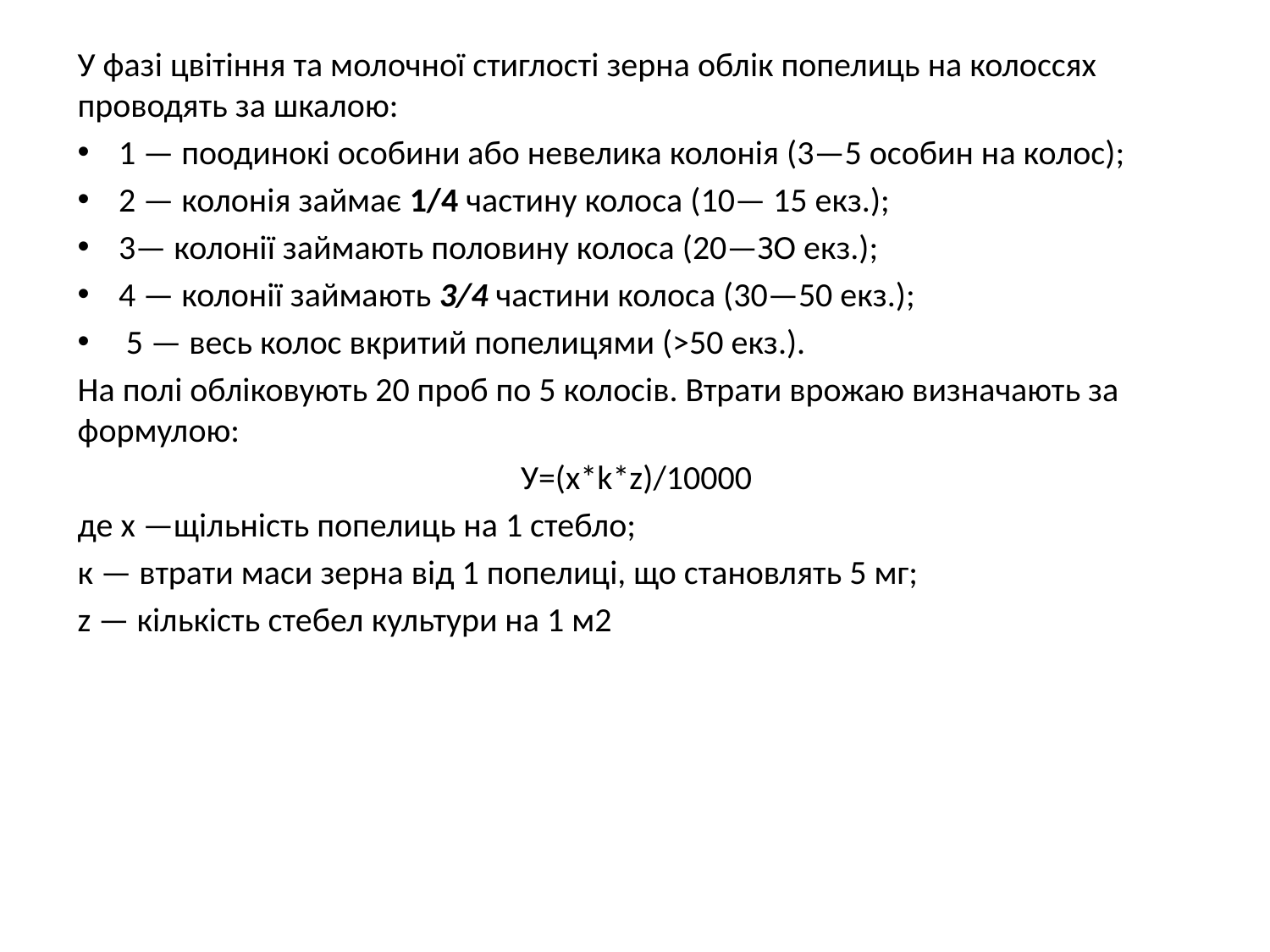

У фазі цвітіння та молочної стиглості зерна облік попелиць на колоссях проводять за шкалою:
1 — поодинокі особини або невелика колонія (3—5 особин на колос);
2 — колонія займає 1/4 частину колоса (10— 15 екз.);
3— колонії займають половину колоса (20—ЗО екз.);
4 — колонії займають 3/4 частини колоса (30—50 екз.);
 5 — весь колос вкритий попелицями (>50 екз.).
На полі обліковують 20 проб по 5 колосів. Втрати врожаю визначають за формулою:
У=(х*k*z)/10000
де х —щільність попелиць на 1 стебло;
к — втрати маси зерна від 1 попелиці, що становлять 5 мг;
z — кількість стебел культури на 1 м2